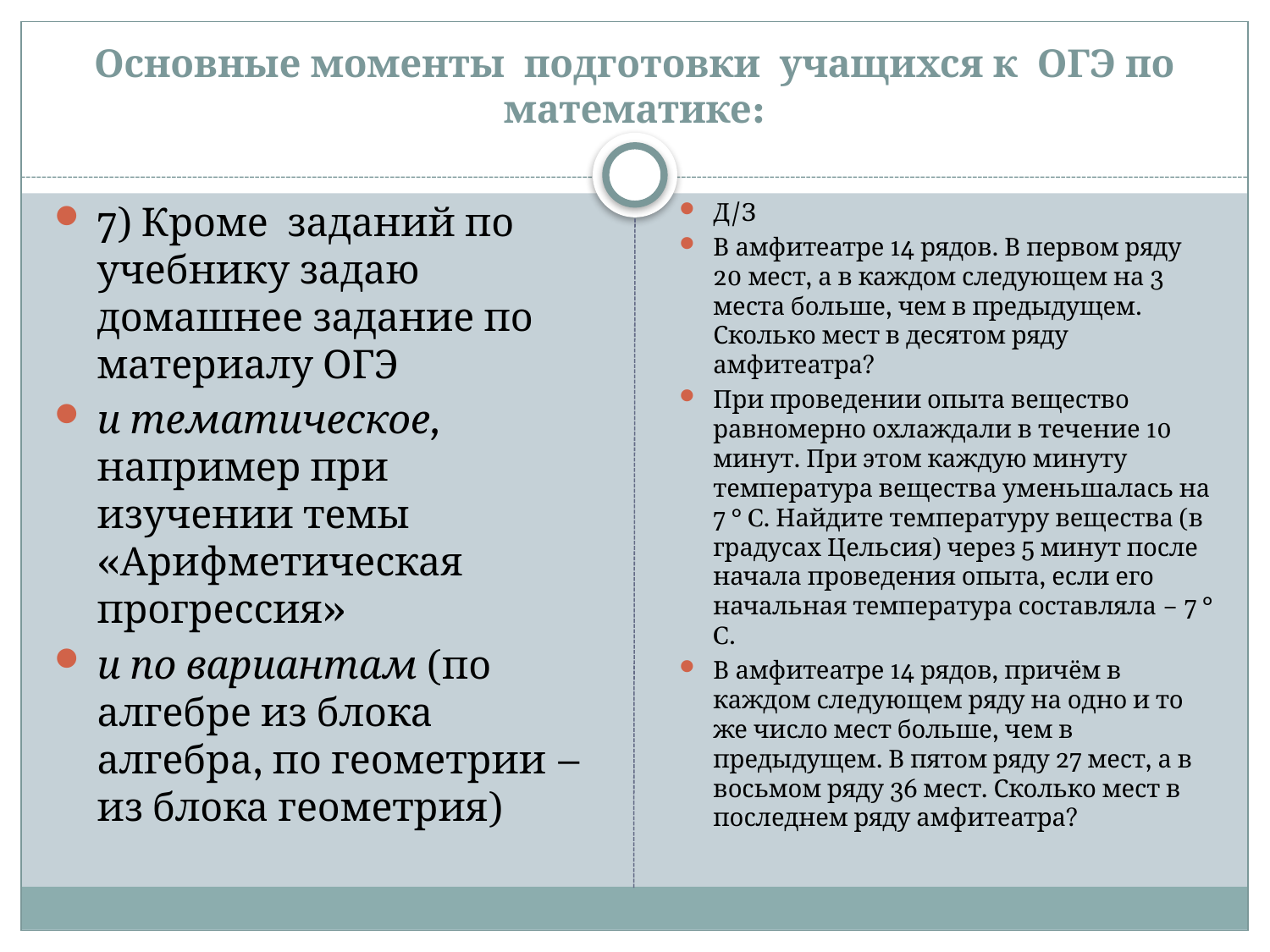

# Основные моменты  подготовки  учащихся к  ОГЭ по математике:
7) Кроме  заданий по учебнику задаю домашнее задание по материалу ОГЭ
и тематическое, например при изучении темы «Арифметическая прогрессия»
и по вариантам (по алгебре из блока алгебра, по геометрии –из блока геометрия)
Д/З
В амфитеатре 14 рядов. В первом ряду 20 мест, а в каждом следующем на 3 места больше, чем в предыдущем. Сколько мест в десятом ряду амфитеатра?
При проведении опыта вещество равномерно охлаждали в течение 10 минут. При этом каждую минуту температура вещества уменьшалась на 7 ° C. Найдите температуру вещества (в градусах Цельсия) через 5 минут после начала проведения опыта, если его начальная температура составляла − 7 ° C.
В амфитеатре 14 рядов, причём в каждом следующем ряду на одно и то же число мест больше, чем в предыдущем. В пятом ряду 27 мест, а в восьмом ряду 36 мест. Сколько мест в последнем ряду амфитеатра?